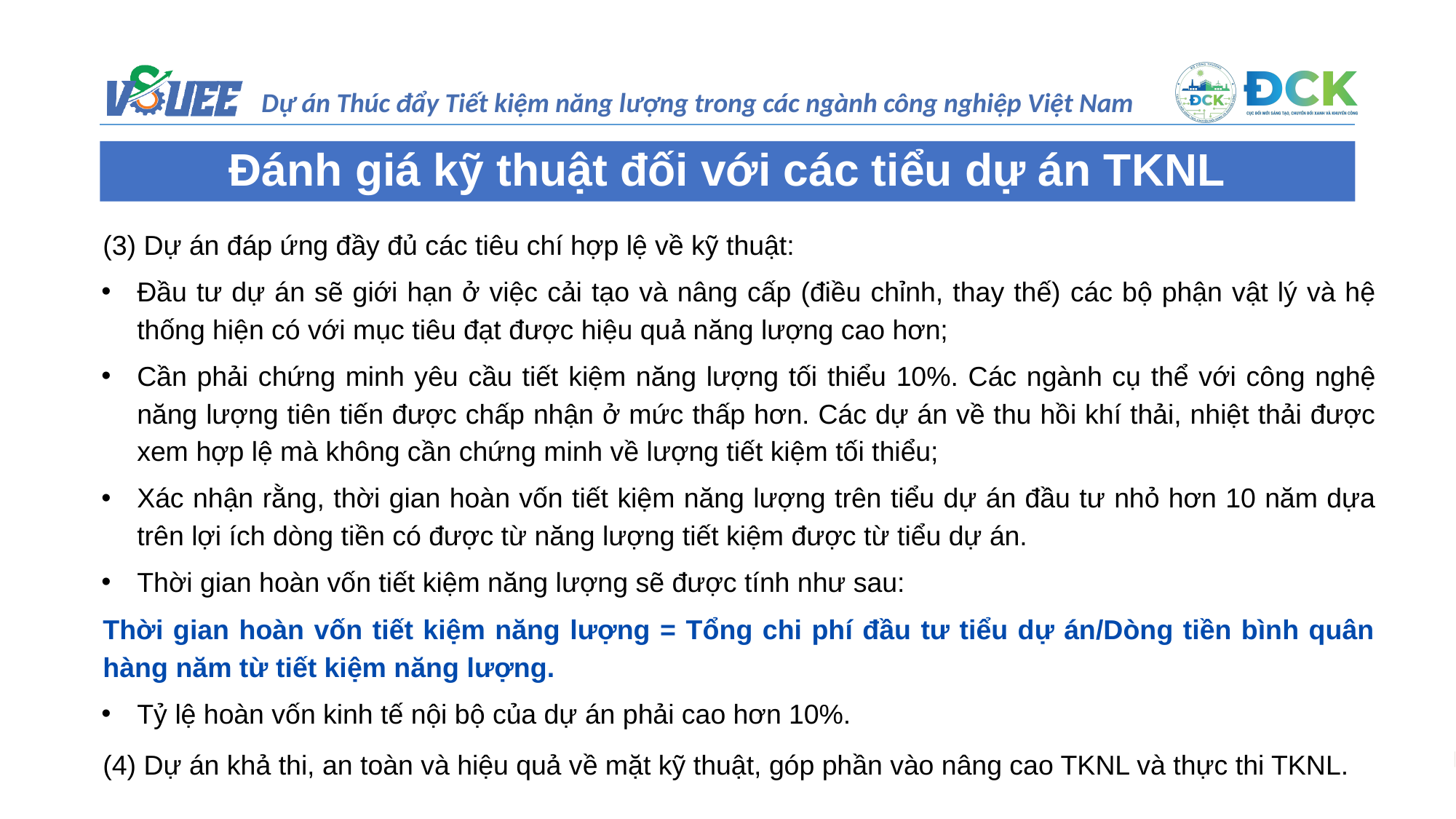

Đánh giá kỹ thuật đối với các tiểu dự án TKNL
(3) Dự án đáp ứng đầy đủ các tiêu chí hợp lệ về kỹ thuật:
Đầu tư dự án sẽ giới hạn ở việc cải tạo và nâng cấp (điều chỉnh, thay thế) các bộ phận vật lý và hệ thống hiện có với mục tiêu đạt được hiệu quả năng lượng cao hơn;
Cần phải chứng minh yêu cầu tiết kiệm năng lượng tối thiểu 10%. Các ngành cụ thể với công nghệ năng lượng tiên tiến được chấp nhận ở mức thấp hơn. Các dự án về thu hồi khí thải, nhiệt thải được xem hợp lệ mà không cần chứng minh về lượng tiết kiệm tối thiểu;
Xác nhận rằng, thời gian hoàn vốn tiết kiệm năng lượng trên tiểu dự án đầu tư nhỏ hơn 10 năm dựa trên lợi ích dòng tiền có được từ năng lượng tiết kiệm được từ tiểu dự án.
Thời gian hoàn vốn tiết kiệm năng lượng sẽ được tính như sau:
Thời gian hoàn vốn tiết kiệm năng lượng = Tổng chi phí đầu tư tiểu dự án/Dòng tiền bình quân hàng năm từ tiết kiệm năng lượng.
Tỷ lệ hoàn vốn kinh tế nội bộ của dự án phải cao hơn 10%.
(4) Dự án khả thi, an toàn và hiệu quả về mặt kỹ thuật, góp phần vào nâng cao TKNL và thực thi TKNL.